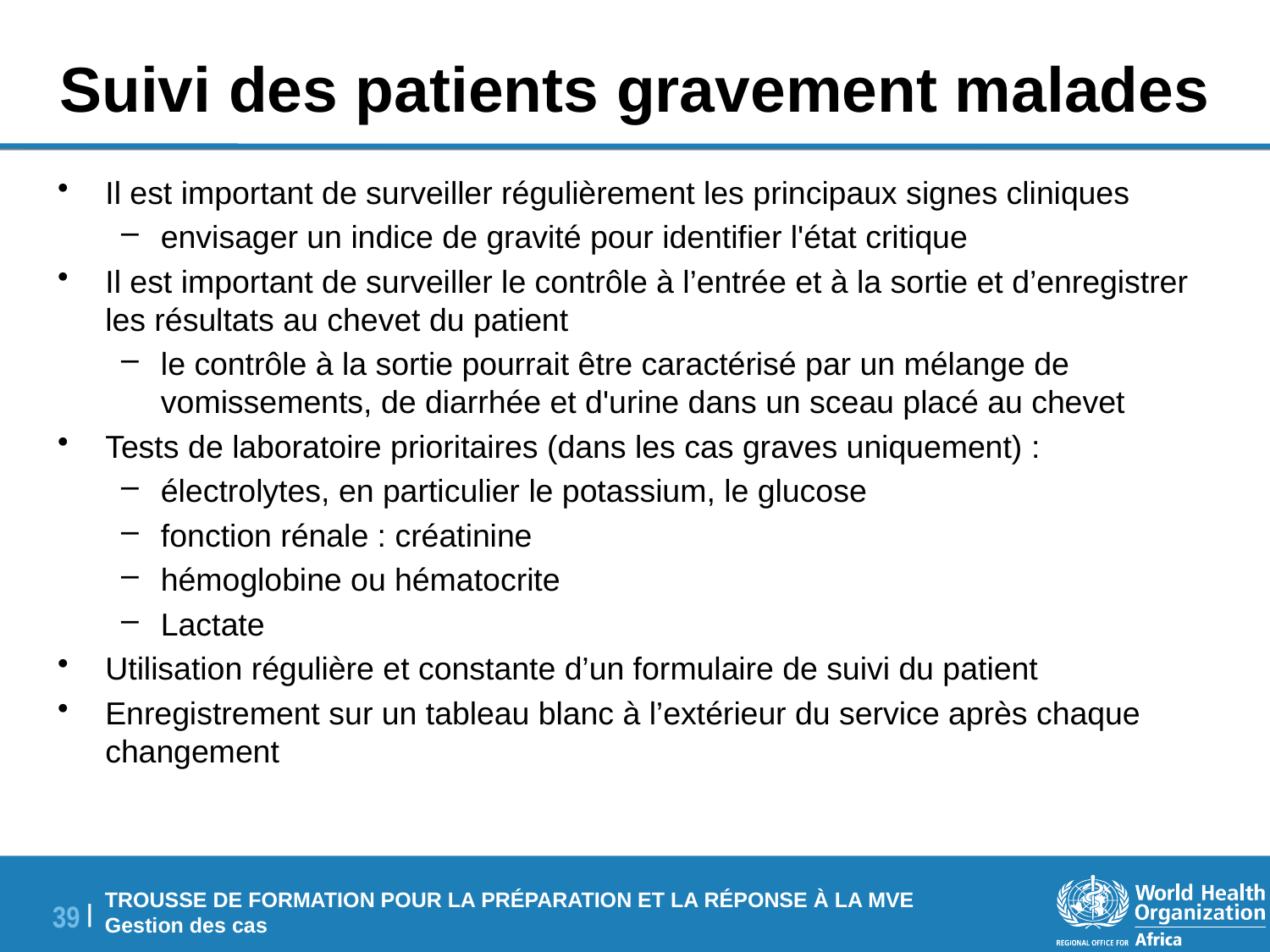

# Suivi des patients gravement malades
Il est important de surveiller régulièrement les principaux signes cliniques
envisager un indice de gravité pour identifier l'état critique
Il est important de surveiller le contrôle à l’entrée et à la sortie et d’enregistrer les résultats au chevet du patient
le contrôle à la sortie pourrait être caractérisé par un mélange de vomissements, de diarrhée et d'urine dans un sceau placé au chevet
Tests de laboratoire prioritaires (dans les cas graves uniquement) :
électrolytes, en particulier le potassium, le glucose
fonction rénale : créatinine
hémoglobine ou hématocrite
Lactate
Utilisation régulière et constante d’un formulaire de suivi du patient
Enregistrement sur un tableau blanc à l’extérieur du service après chaque changement